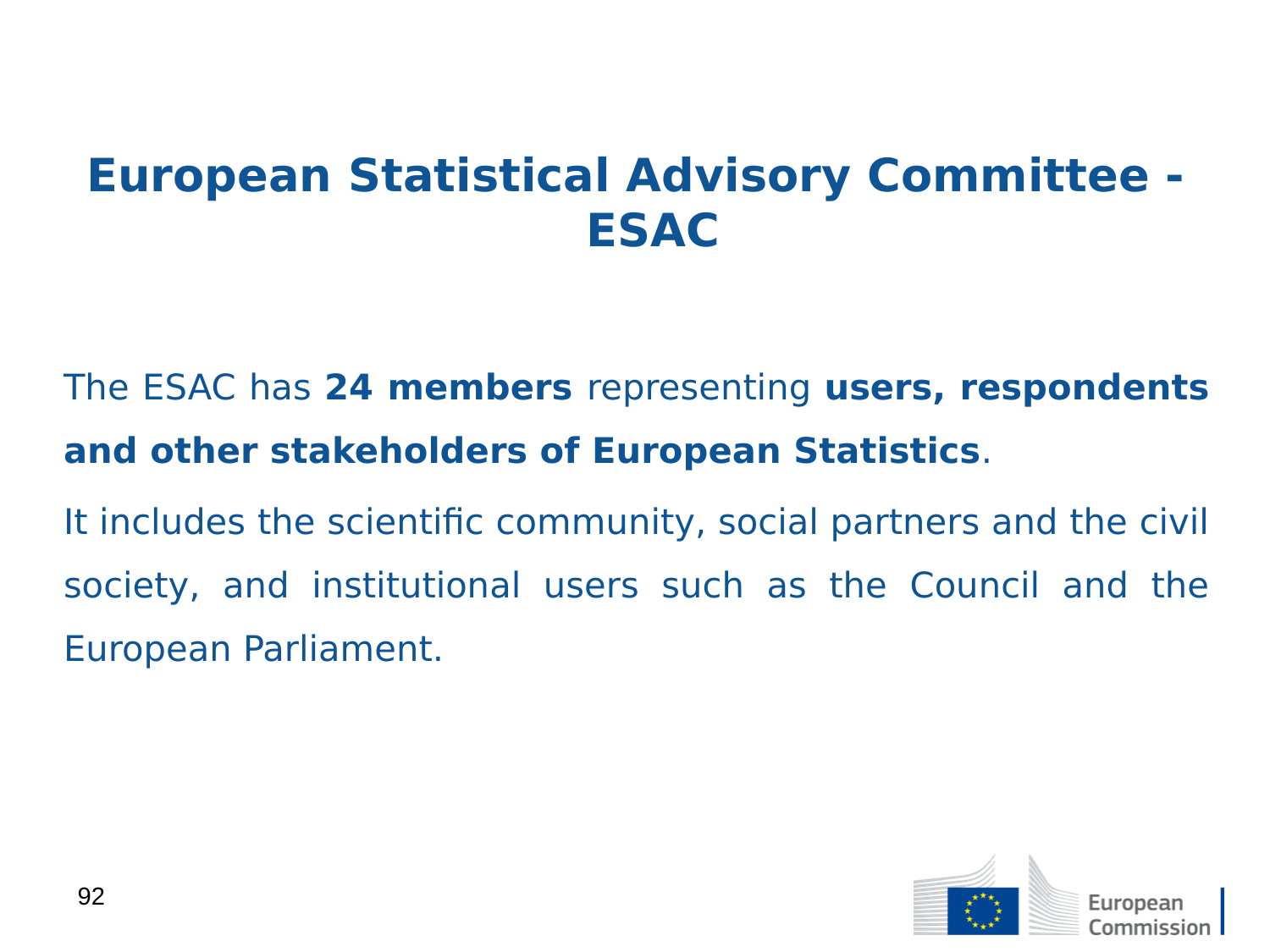

# European Statistical Advisory Committee - ESAC
The ESAC has 24 members representing users, respondents and other stakeholders of European Statistics.
It includes the scientific community, social partners and the civil society, and institutional users such as the Council and the European Parliament.

92